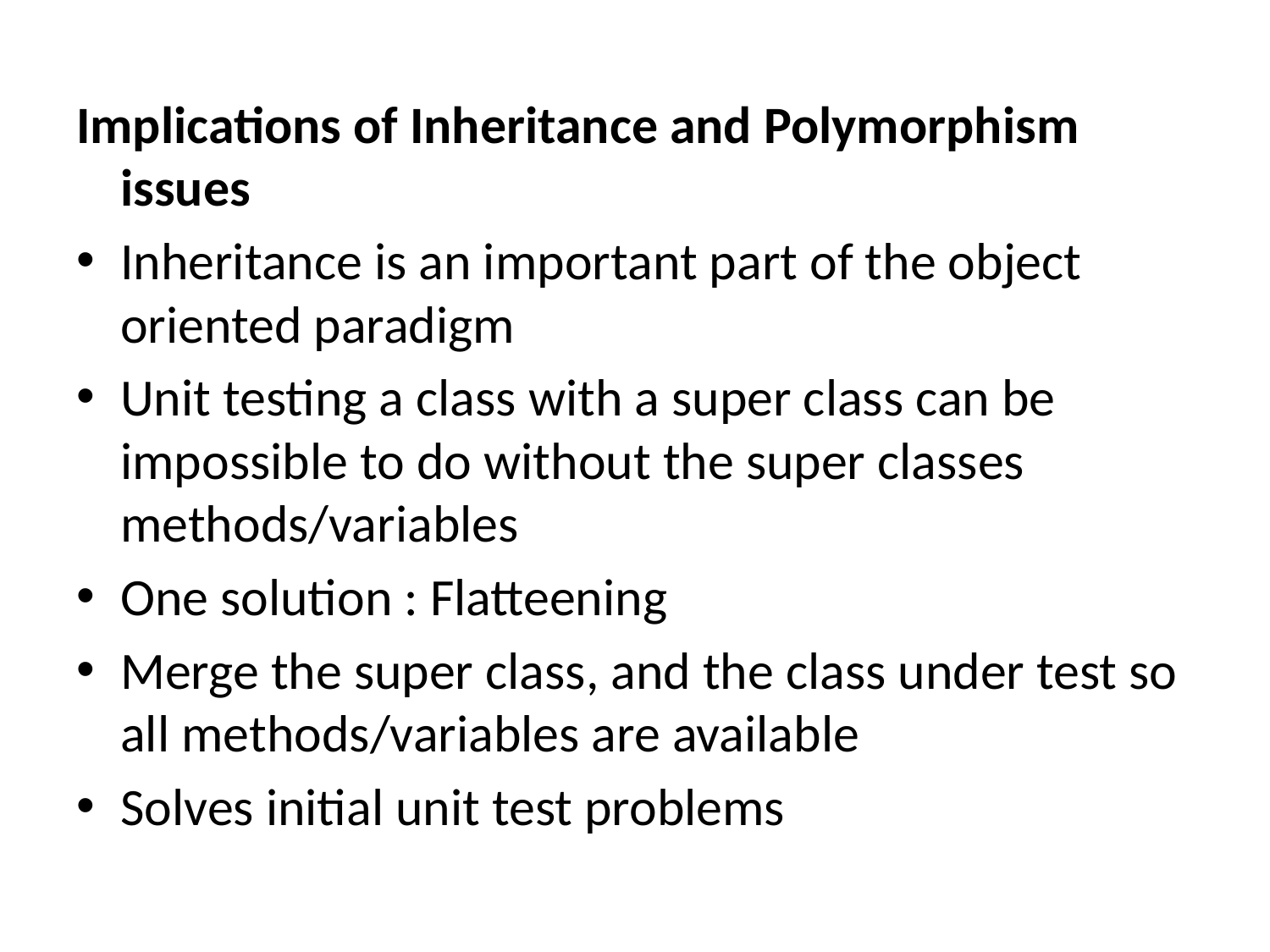

#
Implications of Inheritance and Polymorphism  issues
Inheritance is an important part of the object oriented paradigm
Unit testing a class with a super class can be impossible to do without the super classes methods/variables
One solution : Flatteening
Merge the super class, and the class under test so all methods/variables are available
Solves initial unit test problems